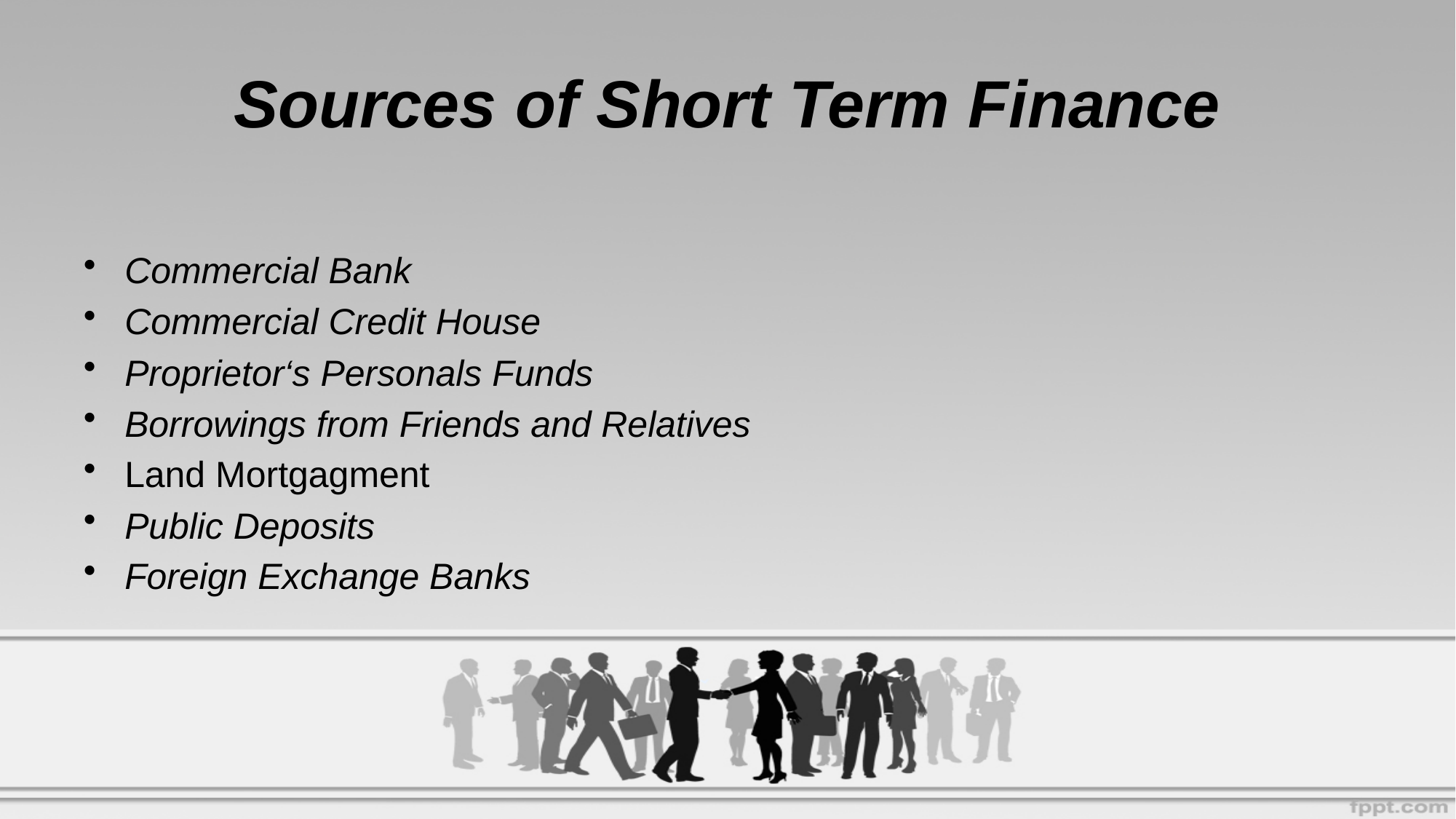

# Sources of Short Term Finance

Commercial Bank
Commercial Credit House
Proprietor‘s Personals Funds
Borrowings from Friends and Relatives
Land Mortgagment
Public Deposits
Foreign Exchange Banks